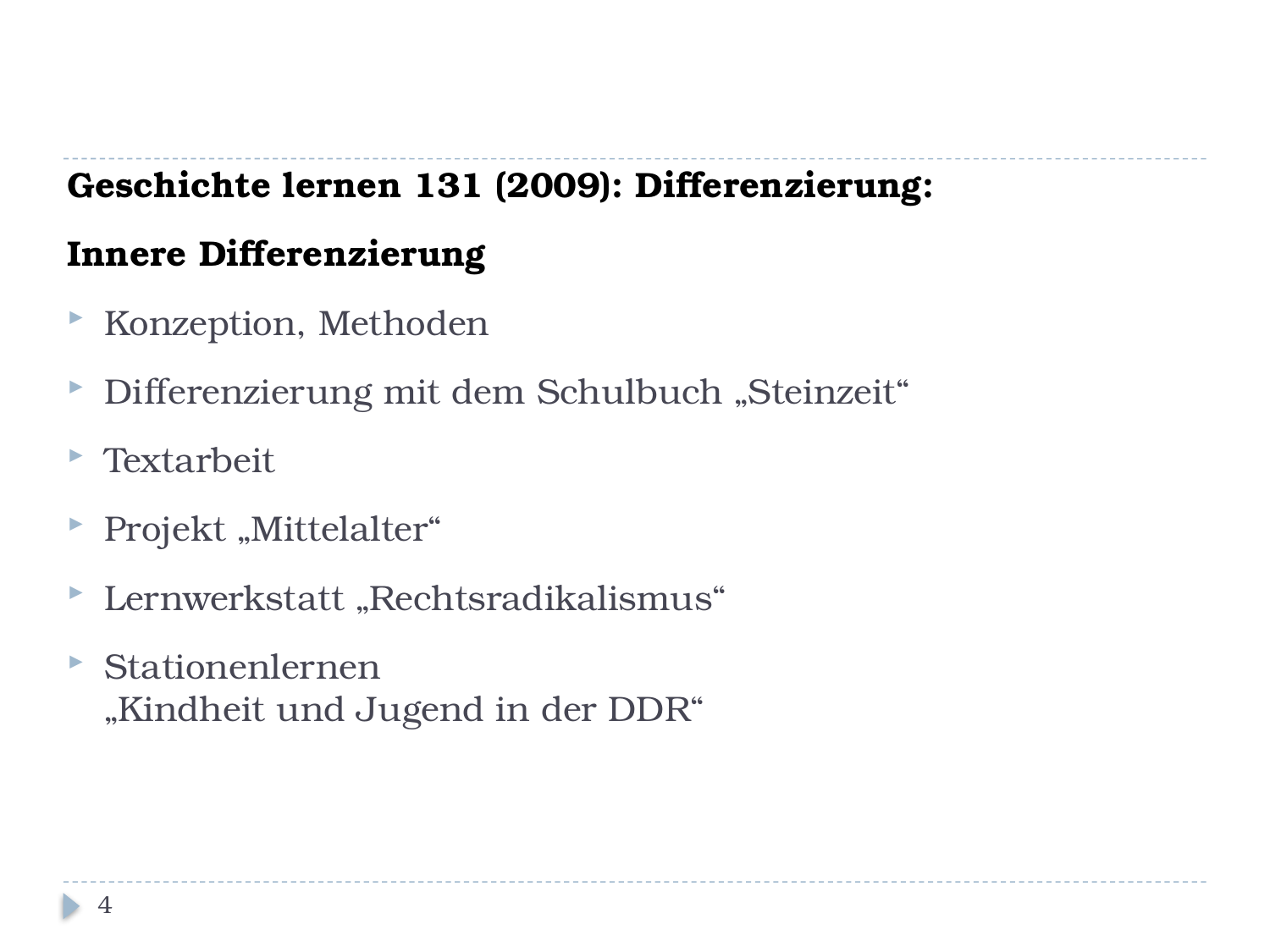

Geschichte lernen 131 (2009): Differenzierung:
Innere Differenzierung
Konzeption, Methoden
Differenzierung mit dem Schulbuch „Steinzeit“
Textarbeit
Projekt „Mittelalter“
Lernwerkstatt „Rechtsradikalismus“
Stationenlernen
„Kindheit und Jugend in der DDR“
4